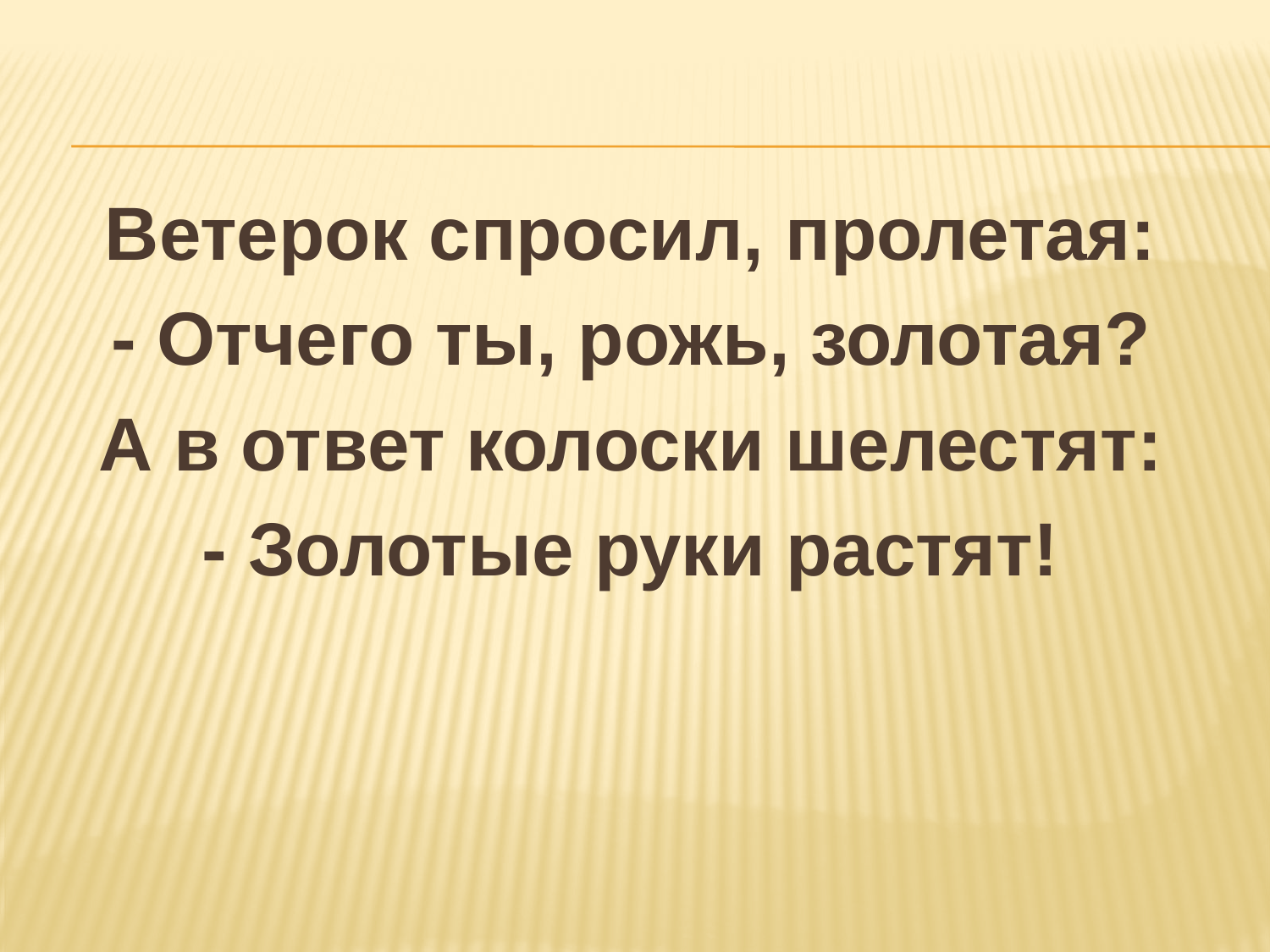

Ветерок спросил, пролетая:
- Отчего ты, рожь, золотая?
А в ответ колоски шелестят:
- Золотые руки растят!